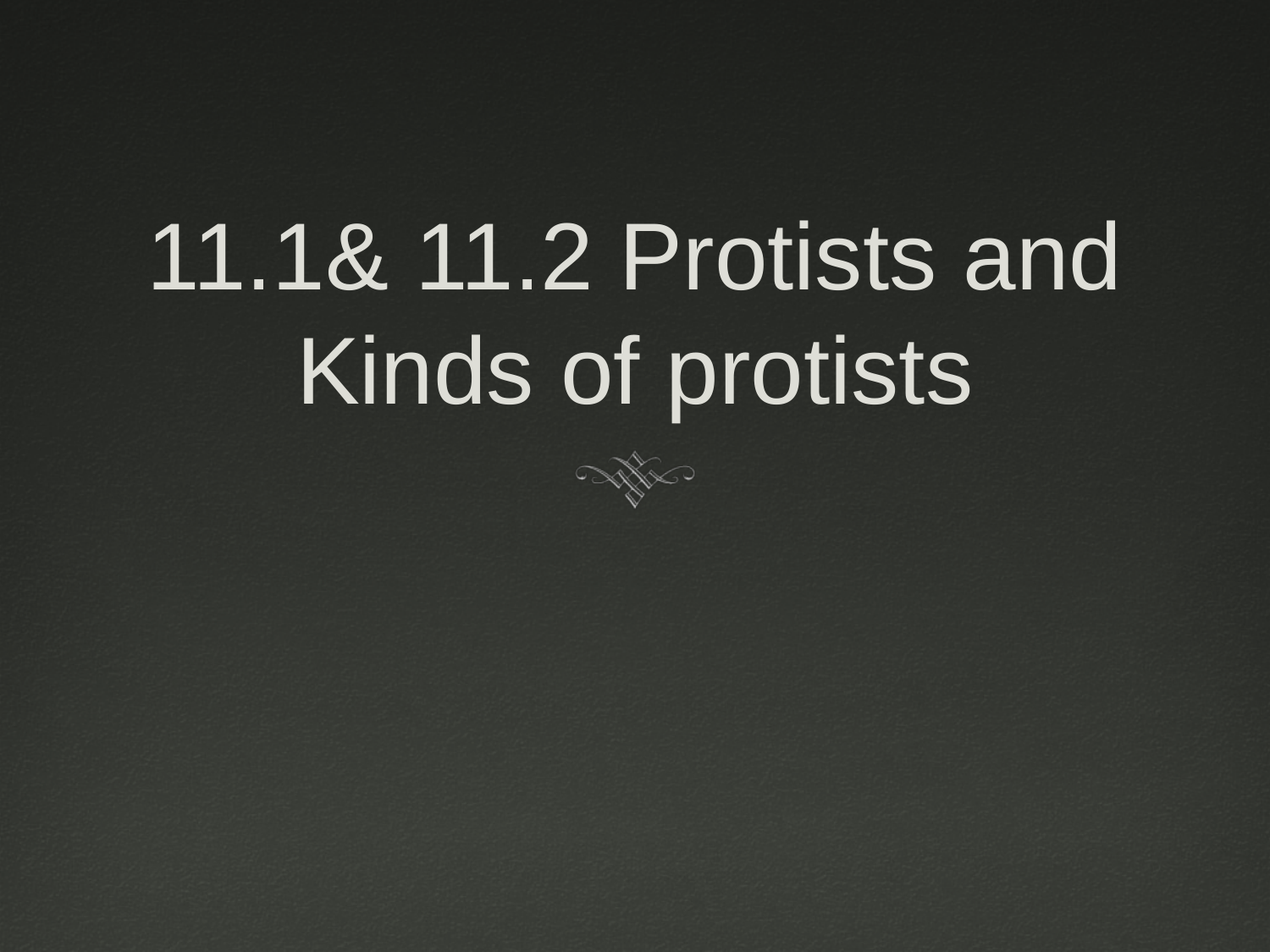

# 11.1& 11.2 Protists and Kinds of protists